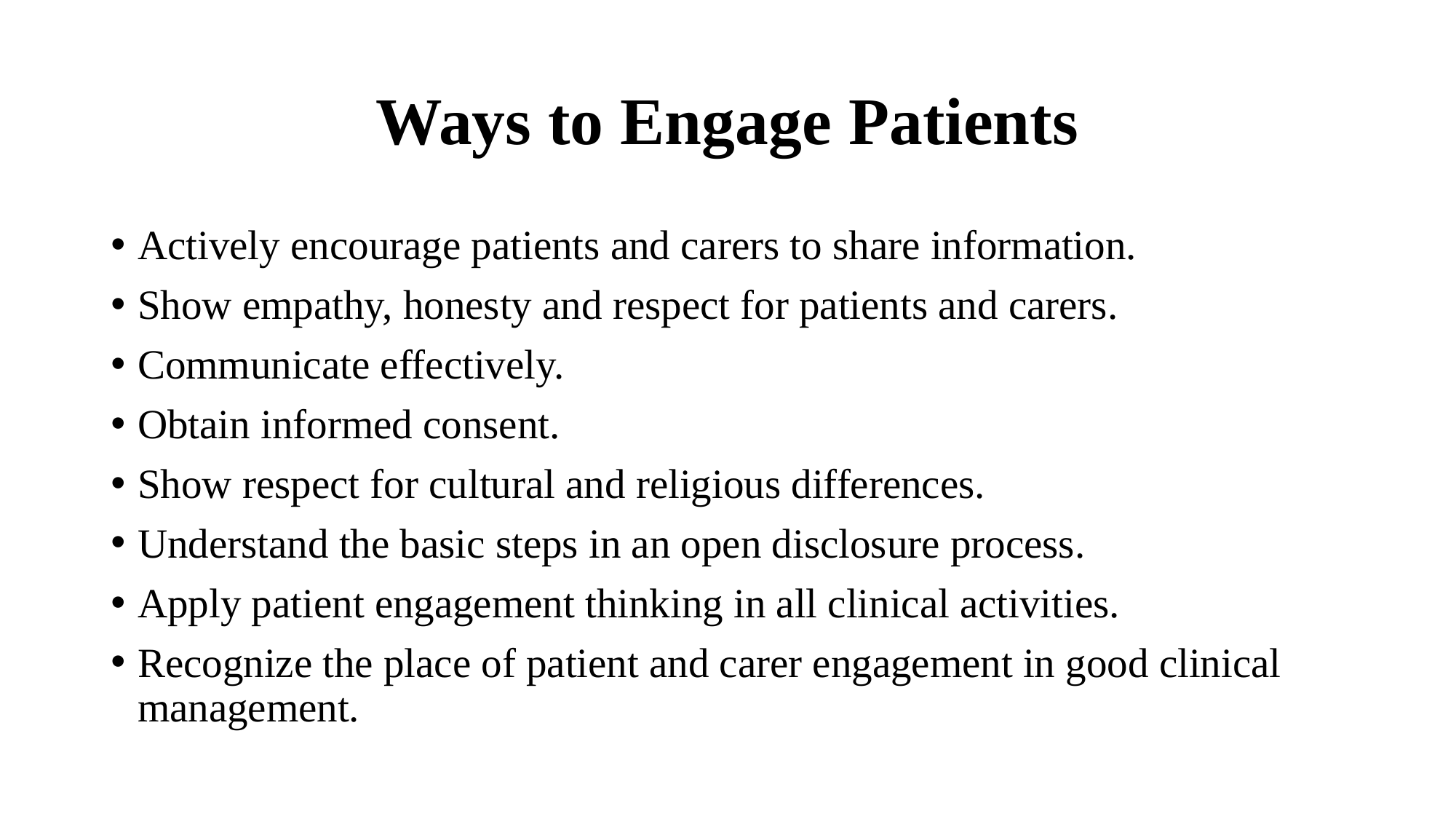

# Ways to Engage Patients
Actively encourage patients and carers to share information.
Show empathy, honesty and respect for patients and carers.
Communicate effectively.
Obtain informed consent.
Show respect for cultural and religious differences.
Understand the basic steps in an open disclosure process.
Apply patient engagement thinking in all clinical activities.
Recognize the place of patient and carer engagement in good clinical management.